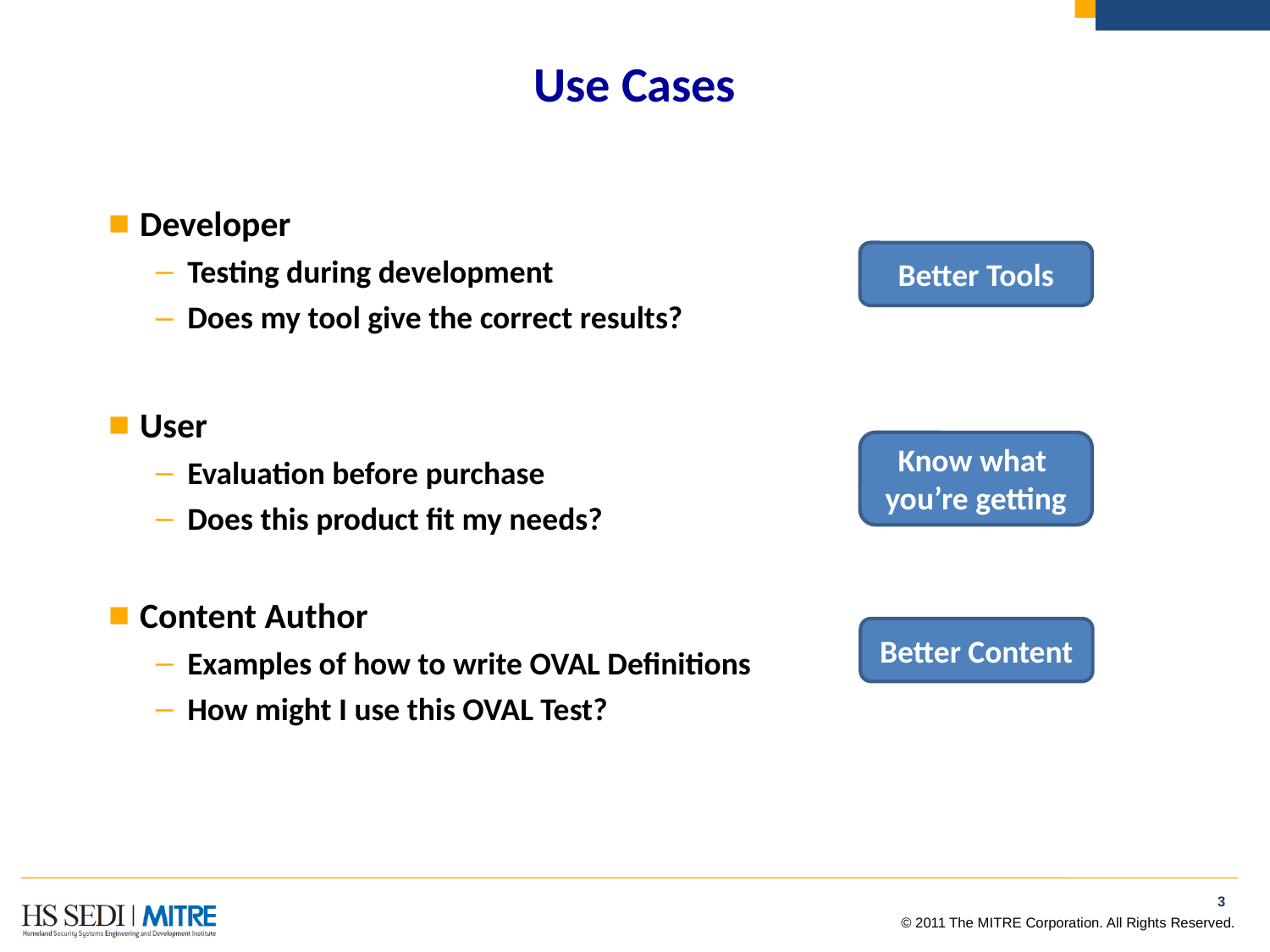

# Use Cases

Developer
Testing during development
Does my tool give the correct results?

User
Evaluation before purchase
Does this product fit my needs?

Content Author
Examples of how to write OVAL Definitions
How might I use this OVAL Test?
Better Tools
Know what
you’re getting
Better Content
3